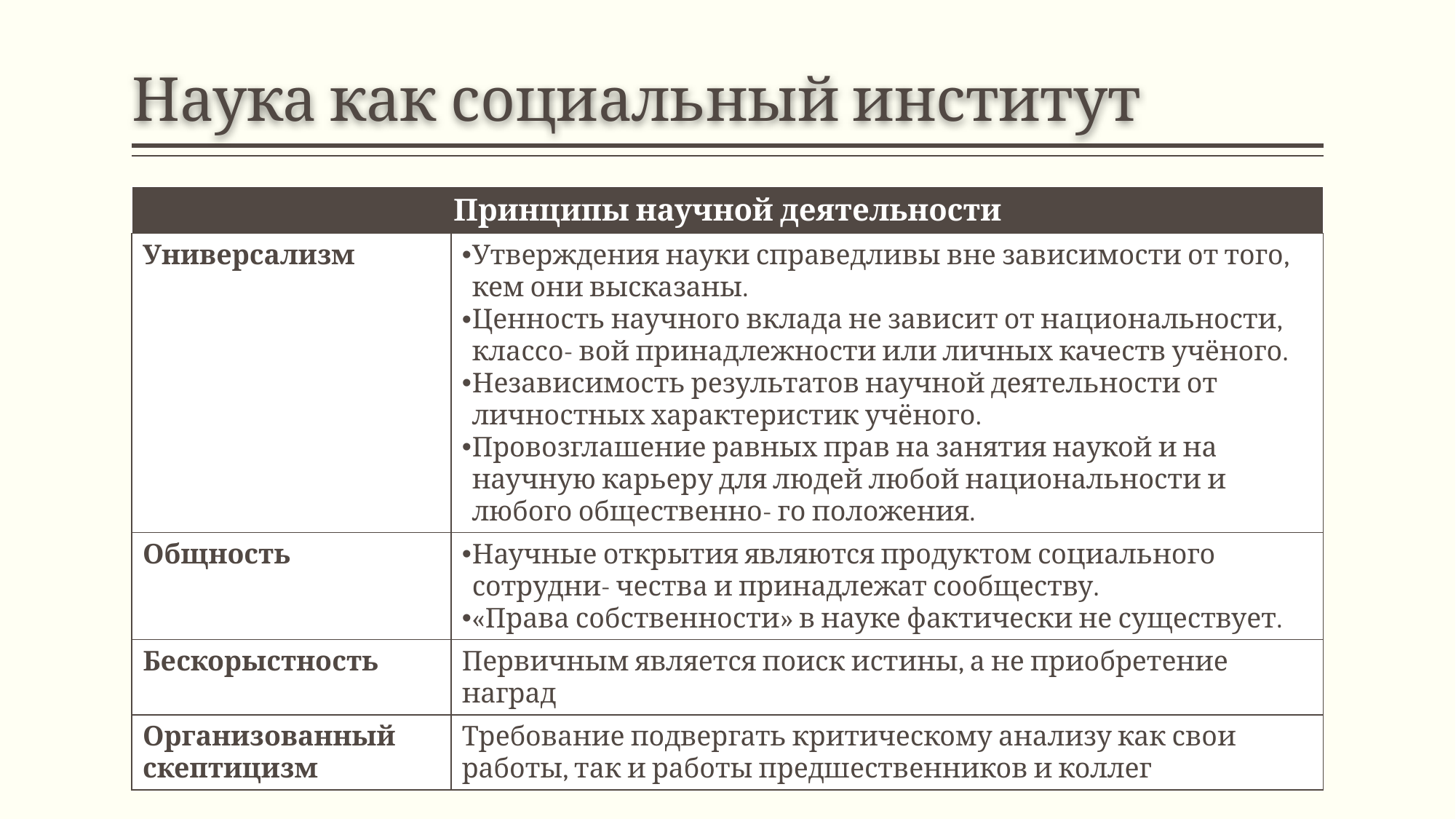

# Наука как социальный институт
| Принципы научной деятельности |  |
| --- | --- |
| Универсализм | Утверждения науки справедливы вне зависимости от того, кем они высказаны. Ценность научного вклада не зависит от национальности, классо- вой принадлежности или личных качеств учёного. Независимость результатов научной деятельности от личностных характеристик учёного. Провозглашение равных прав на занятия наукой и на научную карьеру для людей любой национальности и любого общественно- го положения. |
| Общность | Научные открытия являются продуктом социального сотрудни- чества и принадлежат сообществу. «Права собственности» в науке фактически не существует. |
| Бескорыстность | Первичным является поиск истины, а не приобретение наград |
| Организованный скептицизм | Требование подвергать критическому анализу как свои работы, так и работы предшественников и коллег |